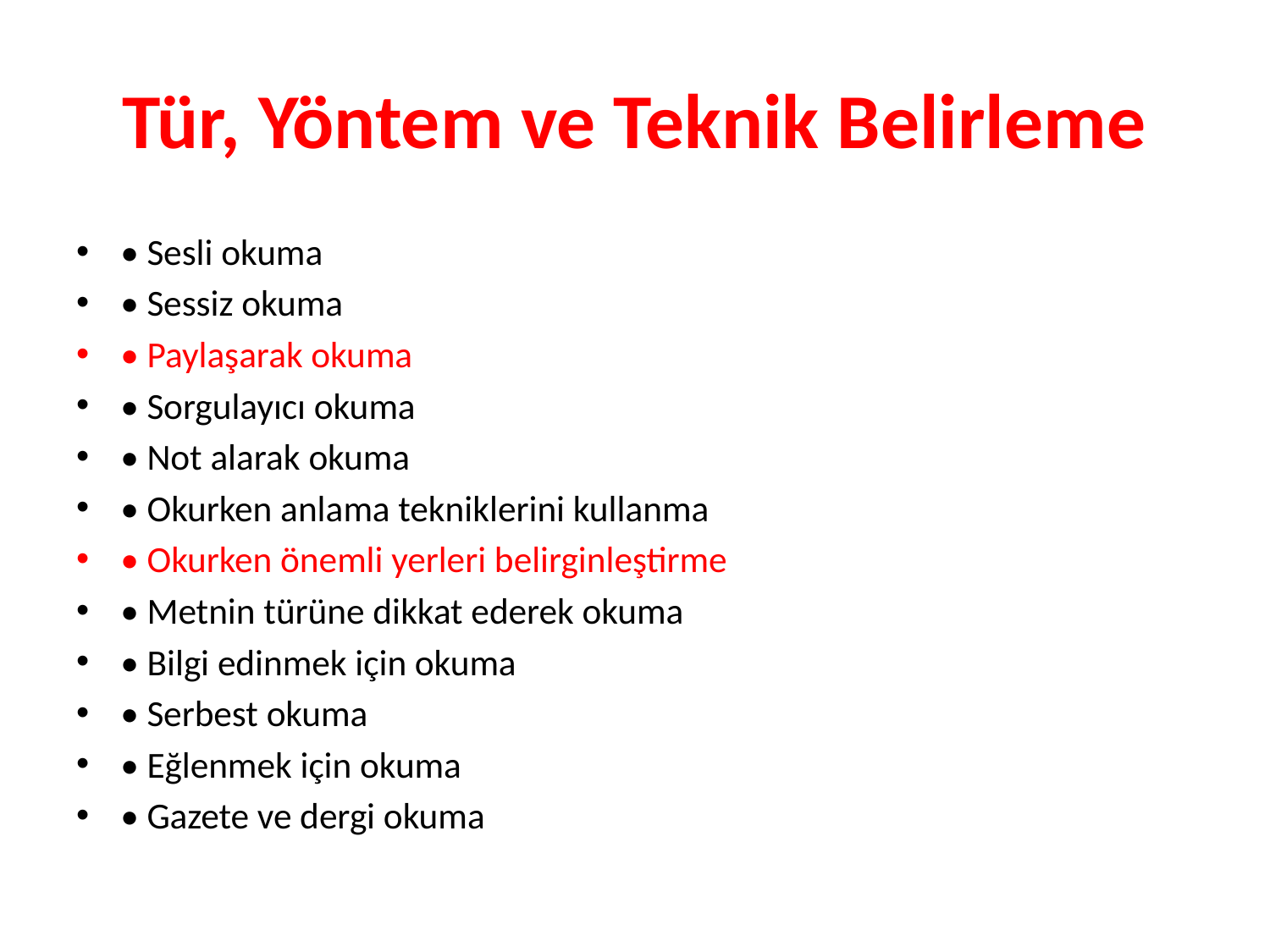

# Tür, Yöntem ve Teknik Belirleme
• Sesli okuma
• Sessiz okuma
• Paylaşarak okuma
• Sorgulayıcı okuma
• Not alarak okuma
• Okurken anlama tekniklerini kullanma
• Okurken önemli yerleri belirginleştirme
• Metnin türüne dikkat ederek okuma
• Bilgi edinmek için okuma
• Serbest okuma
• Eğlenmek için okuma
• Gazete ve dergi okuma